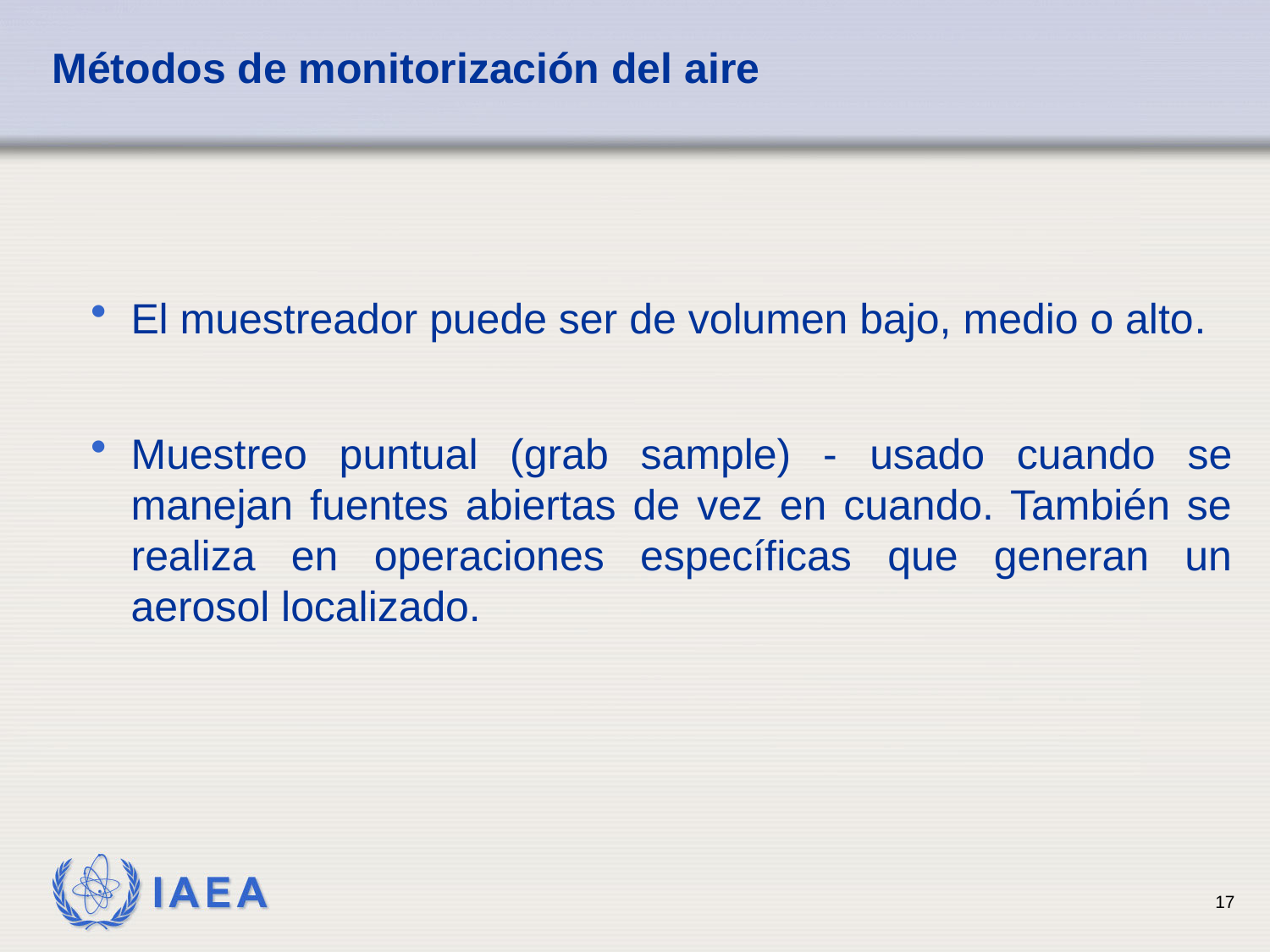

# Métodos de monitorización del aire

El muestreador puede ser de volumen bajo, medio o alto.

Muestreo puntual (grab sample) - usado cuando se manejan fuentes abiertas de vez en cuando. También se realiza en operaciones específicas que generan un aerosol localizado.
17